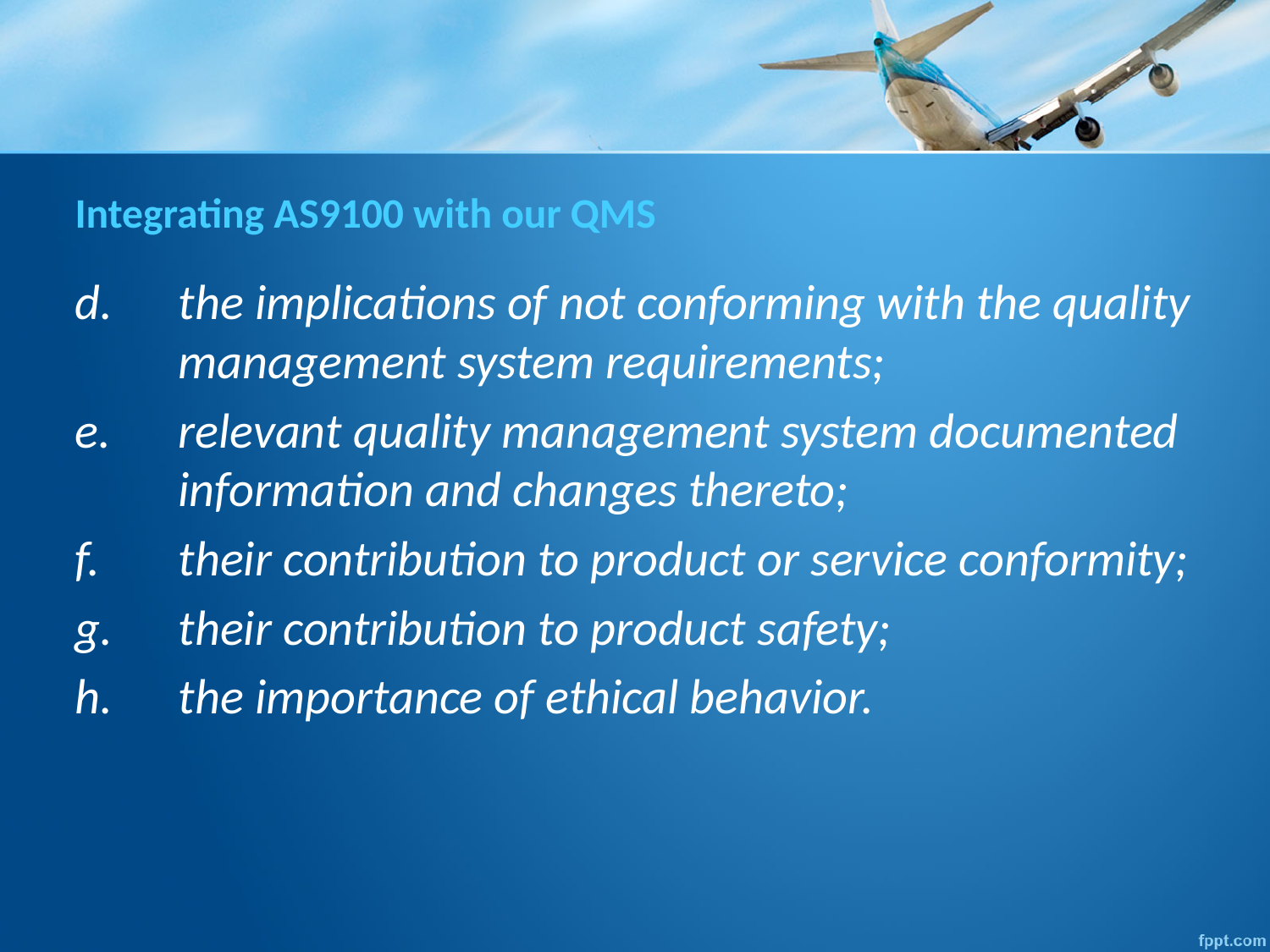

# Integrating AS9100 with our QMS
the implications of not conforming with the quality management system requirements;
relevant quality management system documented information and changes thereto;
their contribution to product or service conformity;
their contribution to product safety;
the importance of ethical behavior.